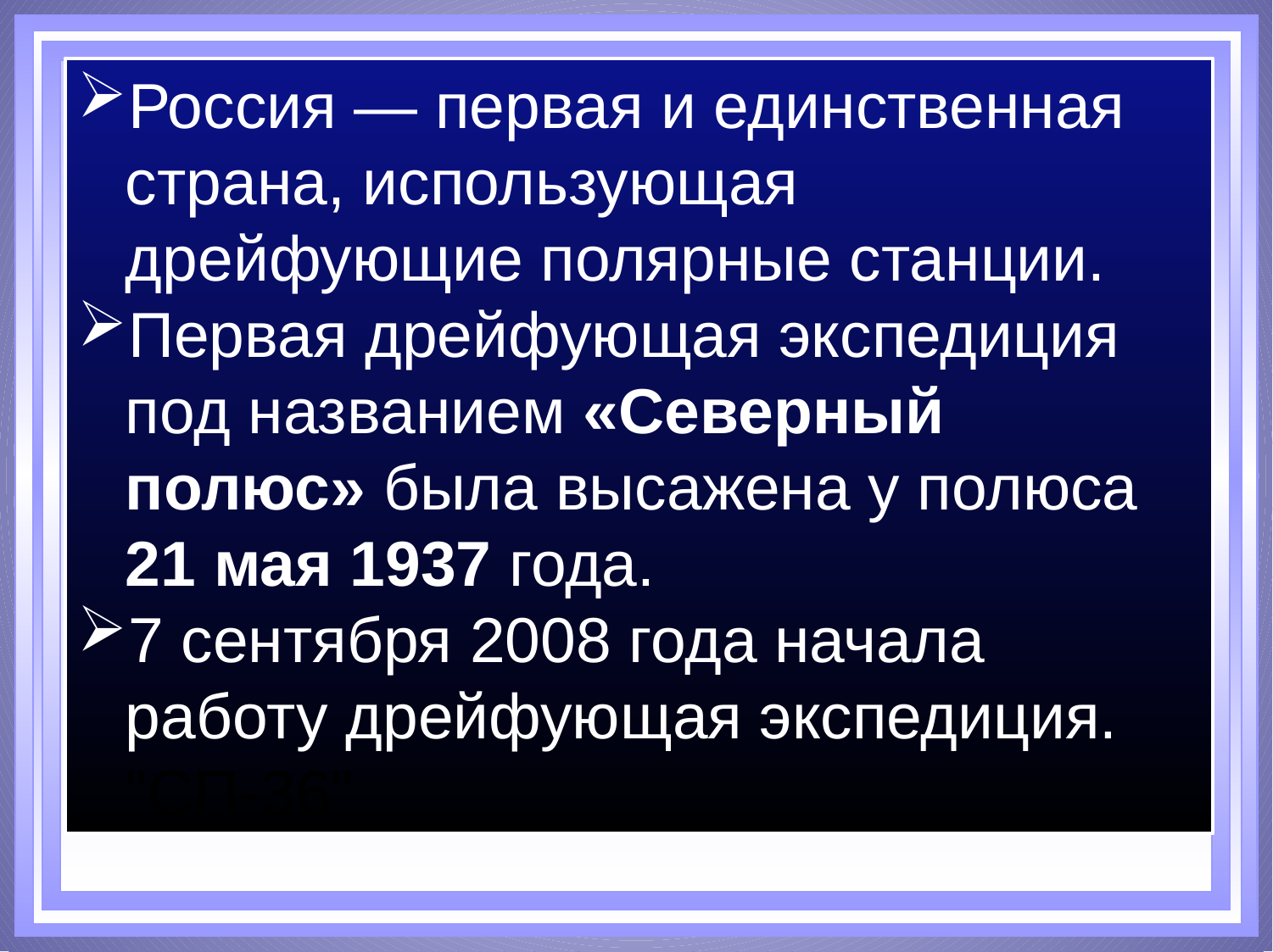

Россия — первая и единственная страна, использующая дрейфующие полярные станции.
Первая дрейфующая экспедиция под названием «Северный полюс» была высажена у полюса 21 мая 1937 года.
7 сентября 2008 года начала работу дрейфующая экспедиция. "СП-36"